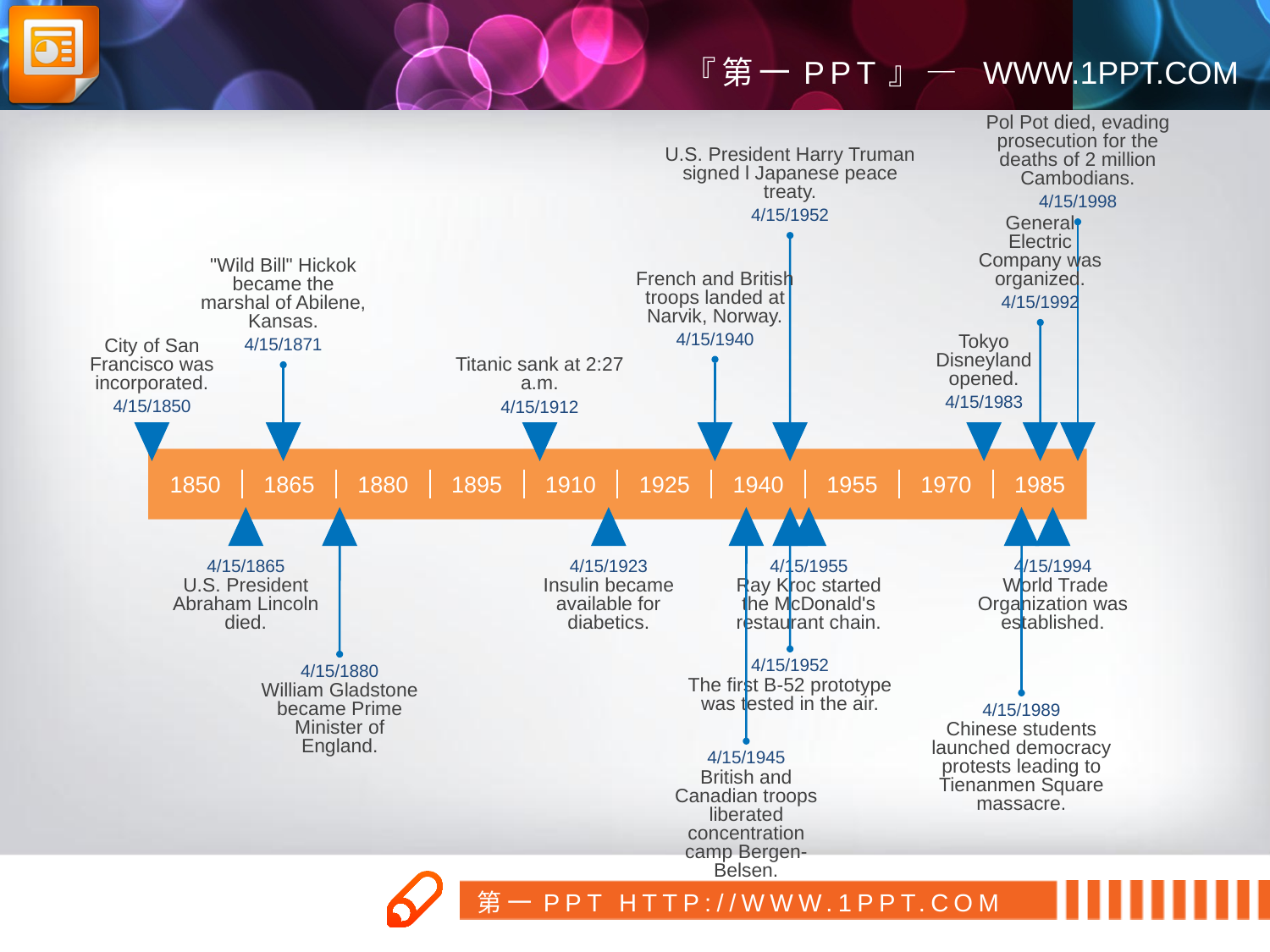

Pol Pot died, evading prosecution for the deaths of 2 million Cambodians.
U.S. President Harry Truman signed l Japanese peace treaty.
4/15/1998
4/15/1952
General Electric Company was organized.
French and British troops landed at Narvik, Norway.
"Wild Bill" Hickok became the marshal of Abilene, Kansas.
4/15/1992
Tokyo Disneyland opened.
4/15/1940
4/15/1871
City of San Francisco was incorporated.
Titanic sank at 2:27 a.m.
4/15/1983
4/15/1850
4/15/1912

1850
1865
1880
1895
1910
1925
1940
1955
1970
1985

4/15/1865
4/15/1923
4/15/1955
4/15/1994
U.S. President Abraham Lincoln died.
Insulin became available for diabetics.
Ray Kroc started the McDonald's restaurant chain.
 World Trade Organization was established.
4/15/1952
4/15/1880
The first B-52 prototype was tested in the air.
William Gladstone became Prime Minister of England.
4/15/1989
Chinese students launched democracy protests leading to Tienanmen Square massacre.
4/15/1945
British and Canadian troops liberated concentration camp Bergen-Belsen.